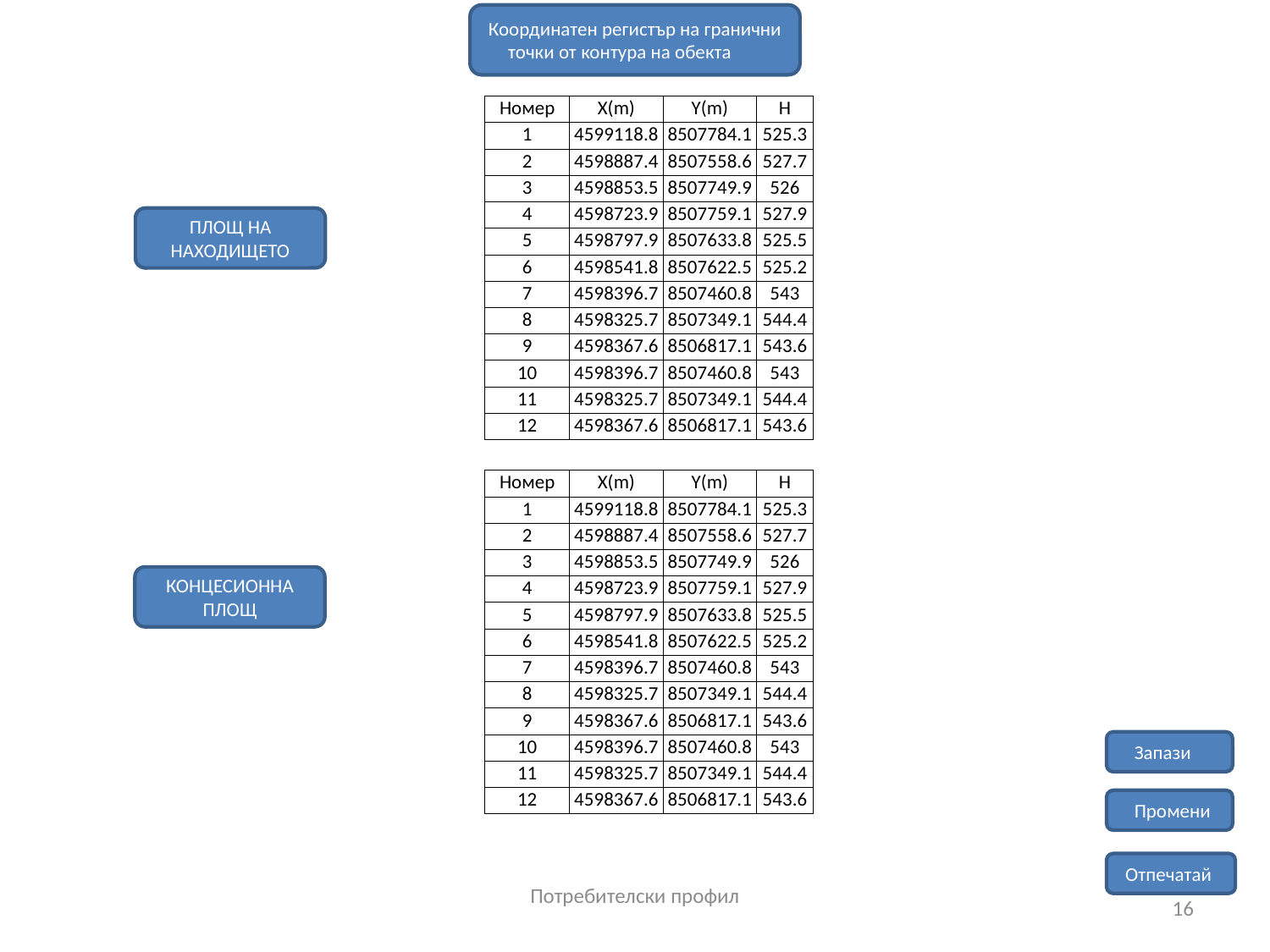

Координатен регистър на гранични точки от контура на обекта
| Номер | X(m) | Y(m) | H |
| --- | --- | --- | --- |
| 1 | 4599118.8 | 8507784.1 | 525.3 |
| 2 | 4598887.4 | 8507558.6 | 527.7 |
| 3 | 4598853.5 | 8507749.9 | 526 |
| 4 | 4598723.9 | 8507759.1 | 527.9 |
| 5 | 4598797.9 | 8507633.8 | 525.5 |
| 6 | 4598541.8 | 8507622.5 | 525.2 |
| 7 | 4598396.7 | 8507460.8 | 543 |
| 8 | 4598325.7 | 8507349.1 | 544.4 |
| 9 | 4598367.6 | 8506817.1 | 543.6 |
| 10 | 4598396.7 | 8507460.8 | 543 |
| 11 | 4598325.7 | 8507349.1 | 544.4 |
| 12 | 4598367.6 | 8506817.1 | 543.6 |
Площ на находището
| Номер | X(m) | Y(m) | H |
| --- | --- | --- | --- |
| 1 | 4599118.8 | 8507784.1 | 525.3 |
| 2 | 4598887.4 | 8507558.6 | 527.7 |
| 3 | 4598853.5 | 8507749.9 | 526 |
| 4 | 4598723.9 | 8507759.1 | 527.9 |
| 5 | 4598797.9 | 8507633.8 | 525.5 |
| 6 | 4598541.8 | 8507622.5 | 525.2 |
| 7 | 4598396.7 | 8507460.8 | 543 |
| 8 | 4598325.7 | 8507349.1 | 544.4 |
| 9 | 4598367.6 | 8506817.1 | 543.6 |
| 10 | 4598396.7 | 8507460.8 | 543 |
| 11 | 4598325.7 | 8507349.1 | 544.4 |
| 12 | 4598367.6 | 8506817.1 | 543.6 |
Концесионна площ
   Запази
   Промени
 Отпечатай
Потребителски профил

16